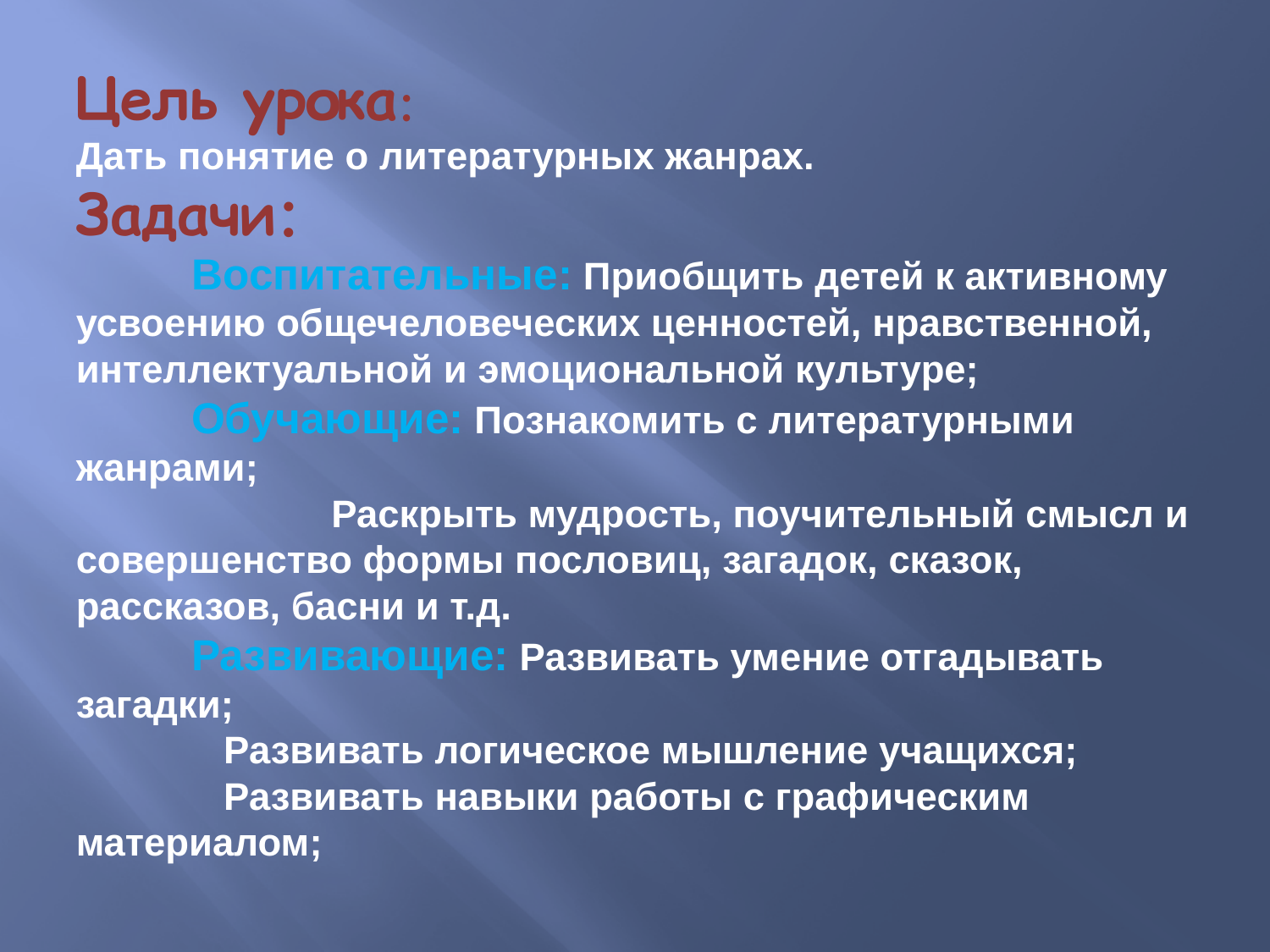

# Цель урока: Дать понятие о литературных жанрах. Задачи: Воспитательные: Приобщить детей к активному усвоению общечеловеческих ценностей, нравственной, интеллектуальной и эмоциональной культуре; Обучающие: Познакомить с литературными жанрами; Раскрыть мудрость, поучительный смысл и совершенство формы пословиц, загадок, сказок, рассказов, басни и т.д. Развивающие: Развивать умение отгадывать загадки; Развивать логическое мышление учащихся; Развивать навыки работы с графическим материалом;